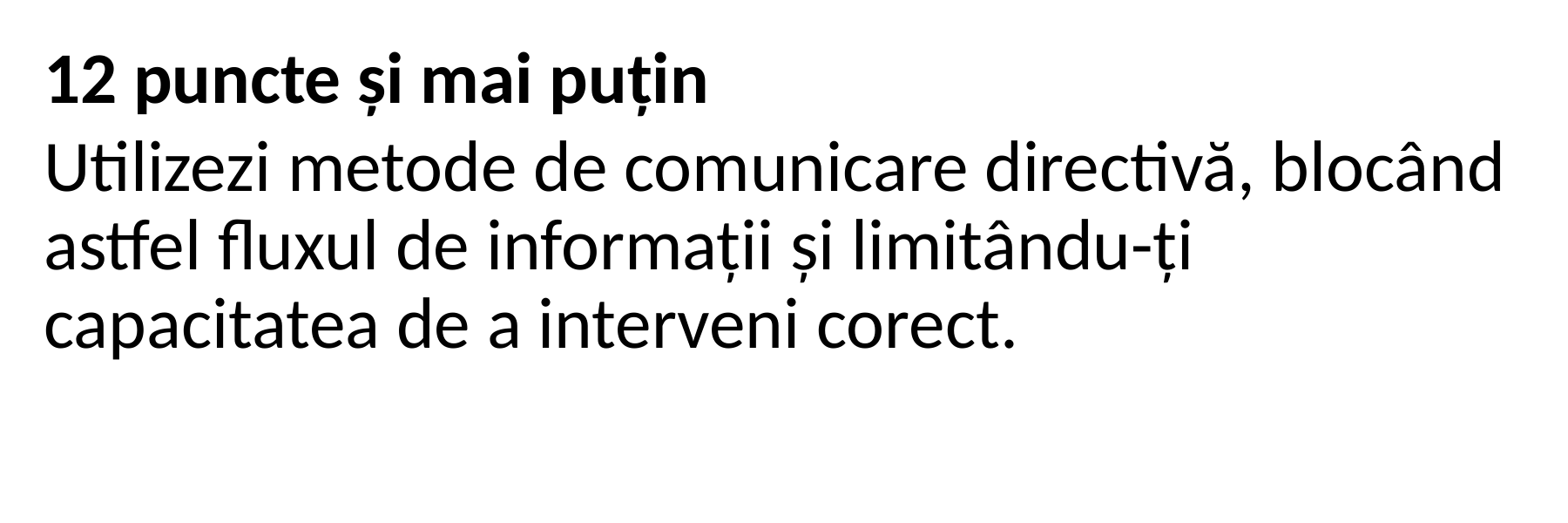

12 puncte și mai puțin
Utilizezi metode de comunicare directivă, blocând astfel fluxul de informații și limitându-ți capacitatea de a interveni corect.